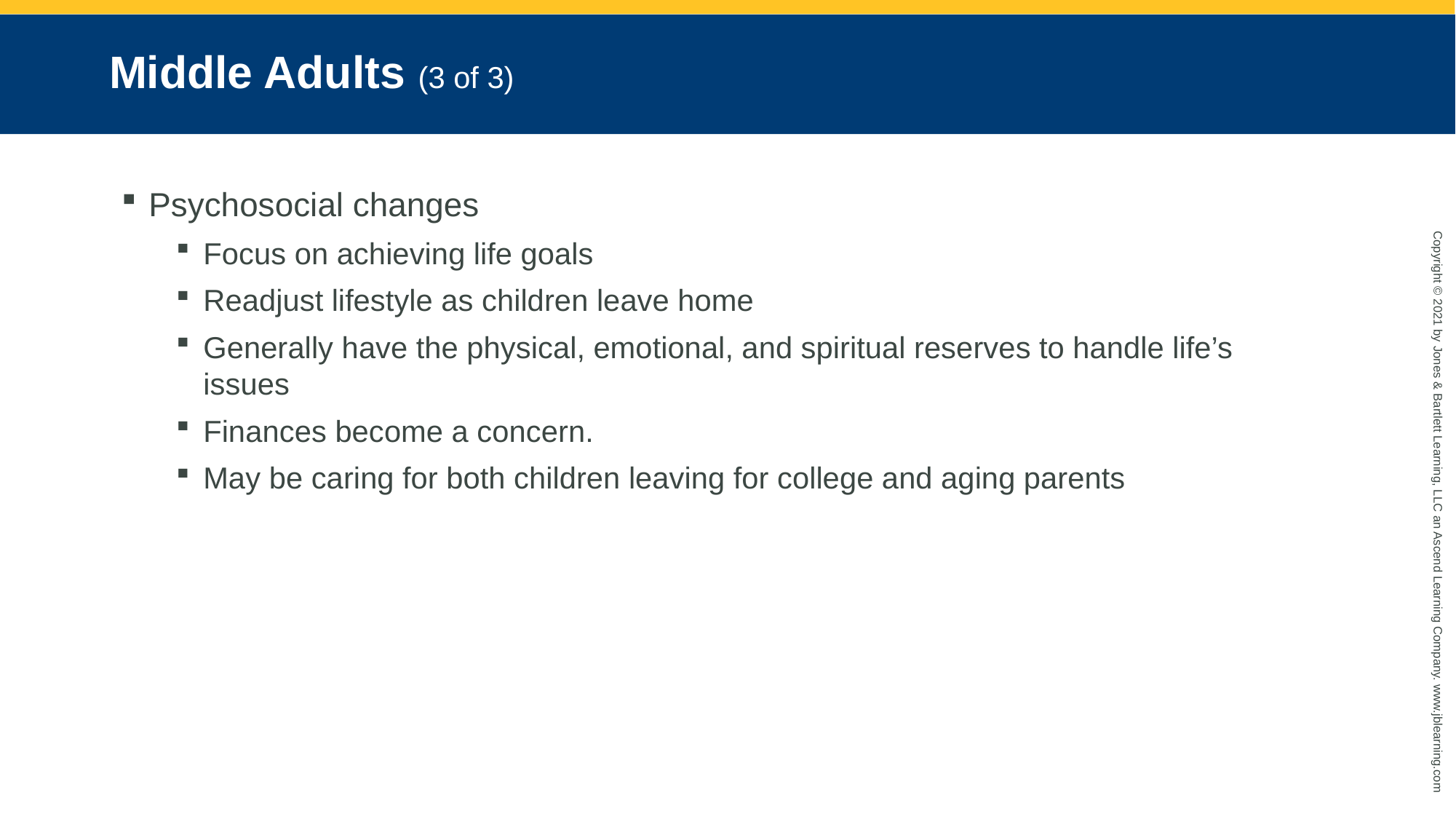

# Middle Adults (3 of 3)
Psychosocial changes
Focus on achieving life goals
Readjust lifestyle as children leave home
Generally have the physical, emotional, and spiritual reserves to handle life’s issues
Finances become a concern.
May be caring for both children leaving for college and aging parents